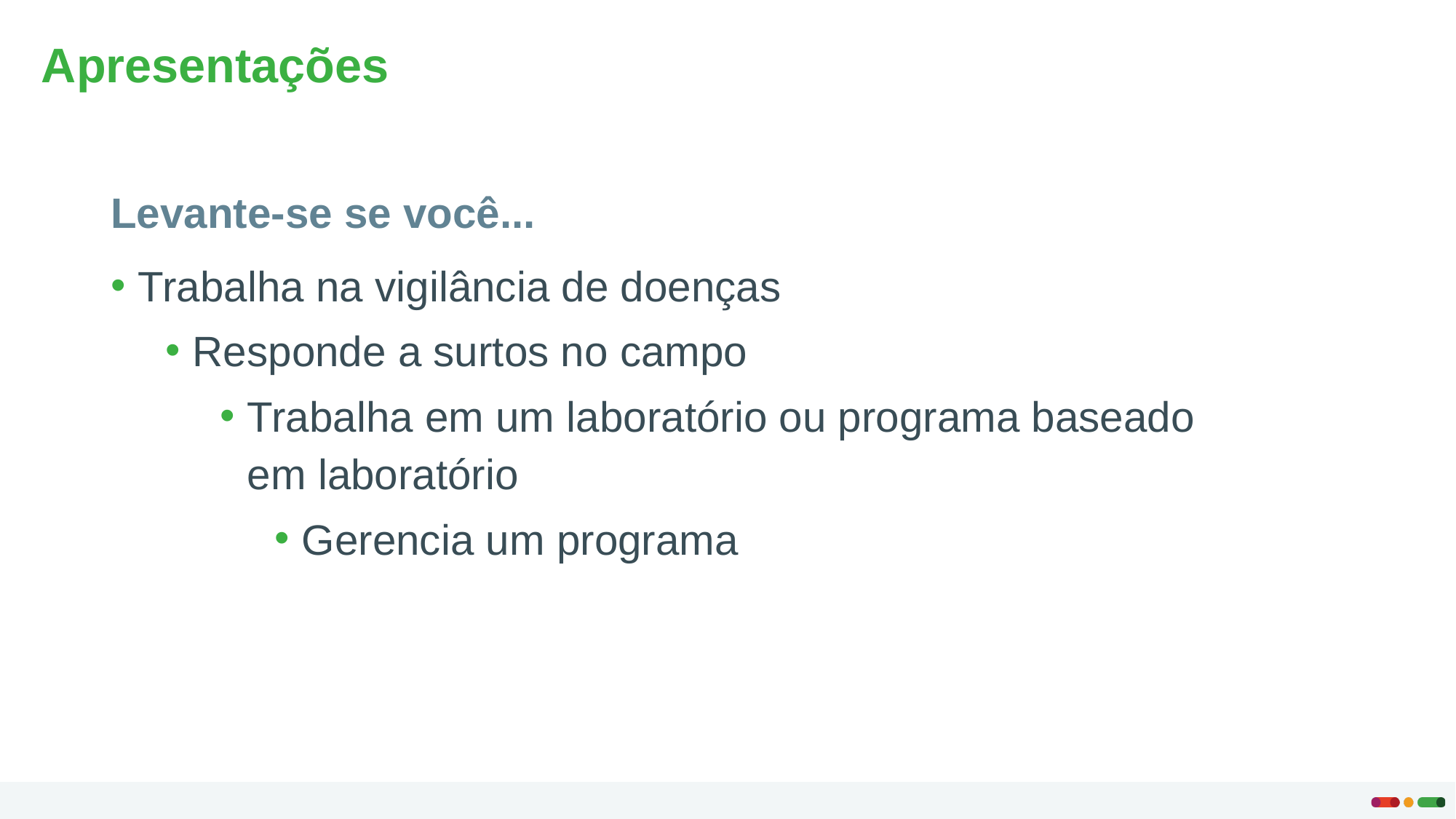

# Apresentações
Levante-se se você...
Trabalha na vigilância de doenças
Responde a surtos no campo
Trabalha em um laboratório ou programa baseado em laboratório
Gerencia um programa